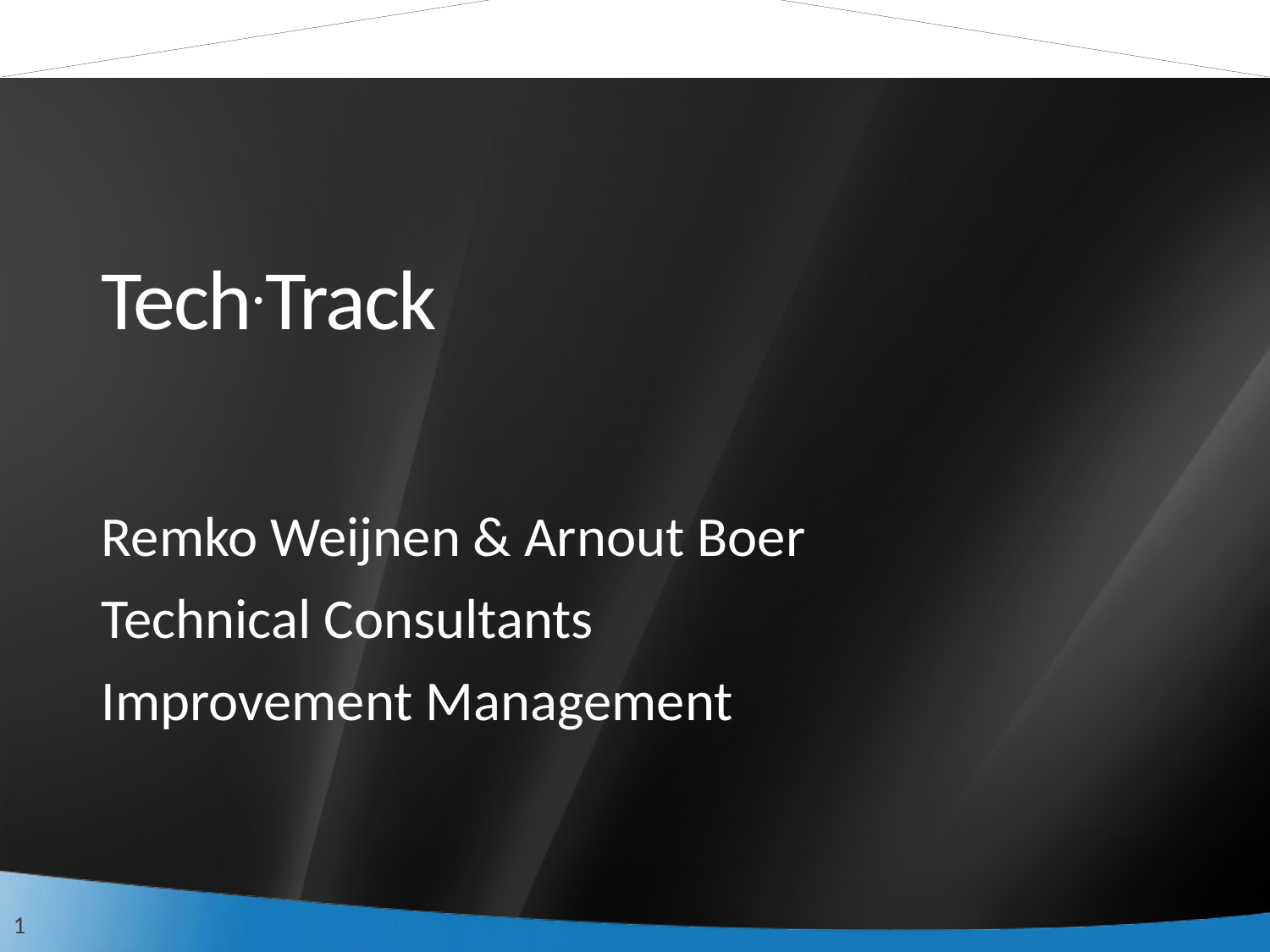

# Tech.Track
Remko Weijnen & Arnout Boer
Technical Consultants
Improvement Management